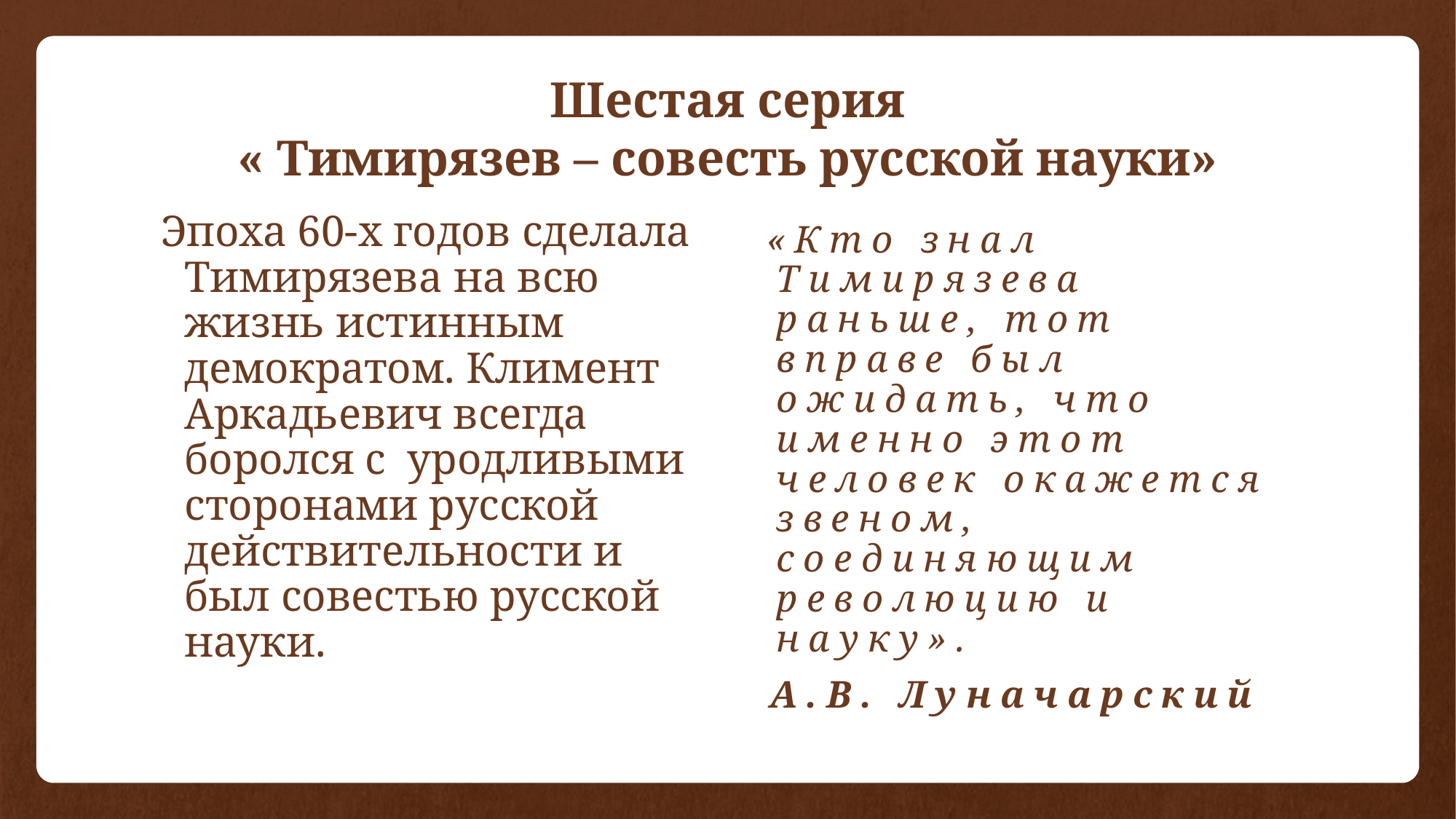

# Шестая серия « Тимирязев – совесть русской науки»
 Эпоха 60-х годов сделала Тимирязева на всю жизнь истинным демократом. Климент Аркадьевич всегда боролся с  уродливыми сторонами русской действительности и был совестью русской науки.

 «Кто знал Тимирязева раньше, тот вправе был ожидать, что именно этот человек окажется звеном, соединяющим революцию и науку».
 А.В. Луначарский